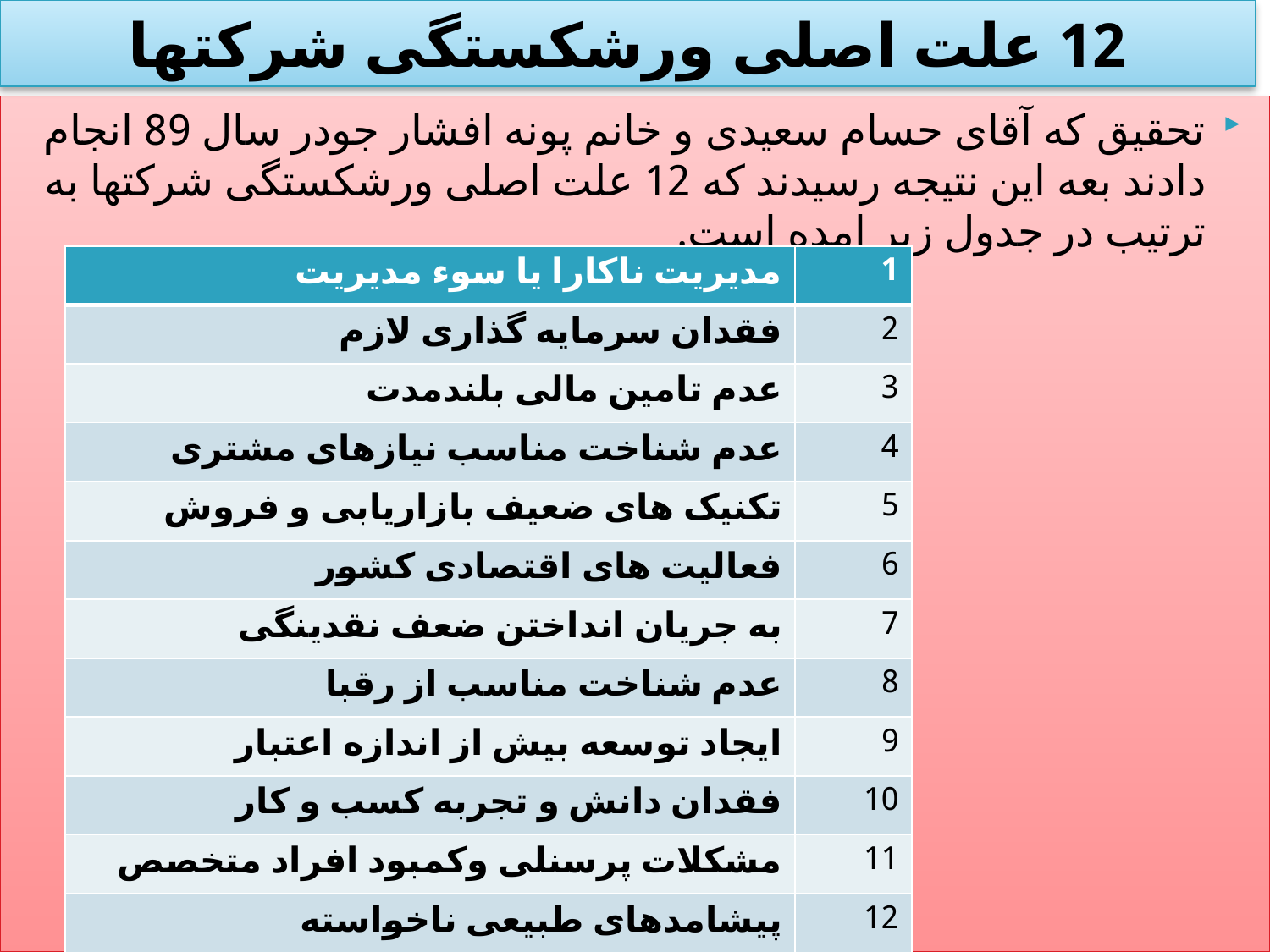

# 12 علت اصلی ورشکستگی شرکتها
تحقیق که آقای حسام سعیدی و خانم پونه افشار جودر سال 89 انجام دادند بعه این نتیجه رسیدند که 12 علت اصلی ورشکستگی شرکتها به ترتیب در جدول زیر امده است.

| مدیریت ناکارا یا سوء مدیریت | 1 |
| --- | --- |
| فقدان سرمایه گذاری لازم | 2 |
| عدم تامین مالی بلندمدت | 3 |
| عدم شناخت مناسب نیازهای مشتری | 4 |
| تکنیک های ضعیف بازاریابی و فروش | 5 |
| فعالیت های اقتصادی کشور | 6 |
| به جریان انداختن ضعف نقدینگی | 7 |
| عدم شناخت مناسب از رقبا | 8 |
| ایجاد توسعه بیش از اندازه اعتبار | 9 |
| فقدان دانش و تجربه کسب و کار | 10 |
| مشکلات پرسنلی وکمبود افراد متخصص | 11 |
| پیشامدهای طبیعی ناخواسته | 12 |